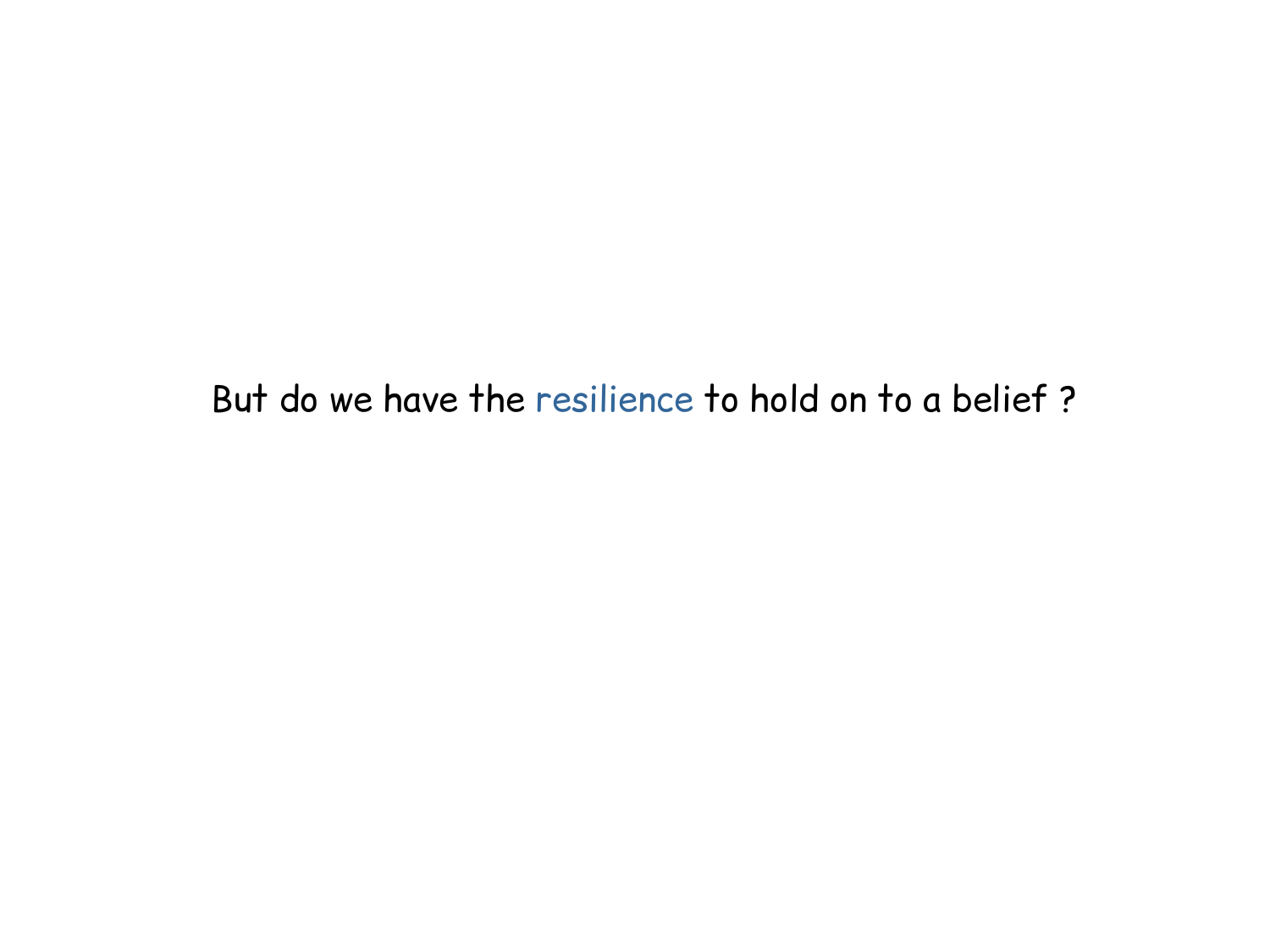

But do we have the resilience to hold on to a belief ?